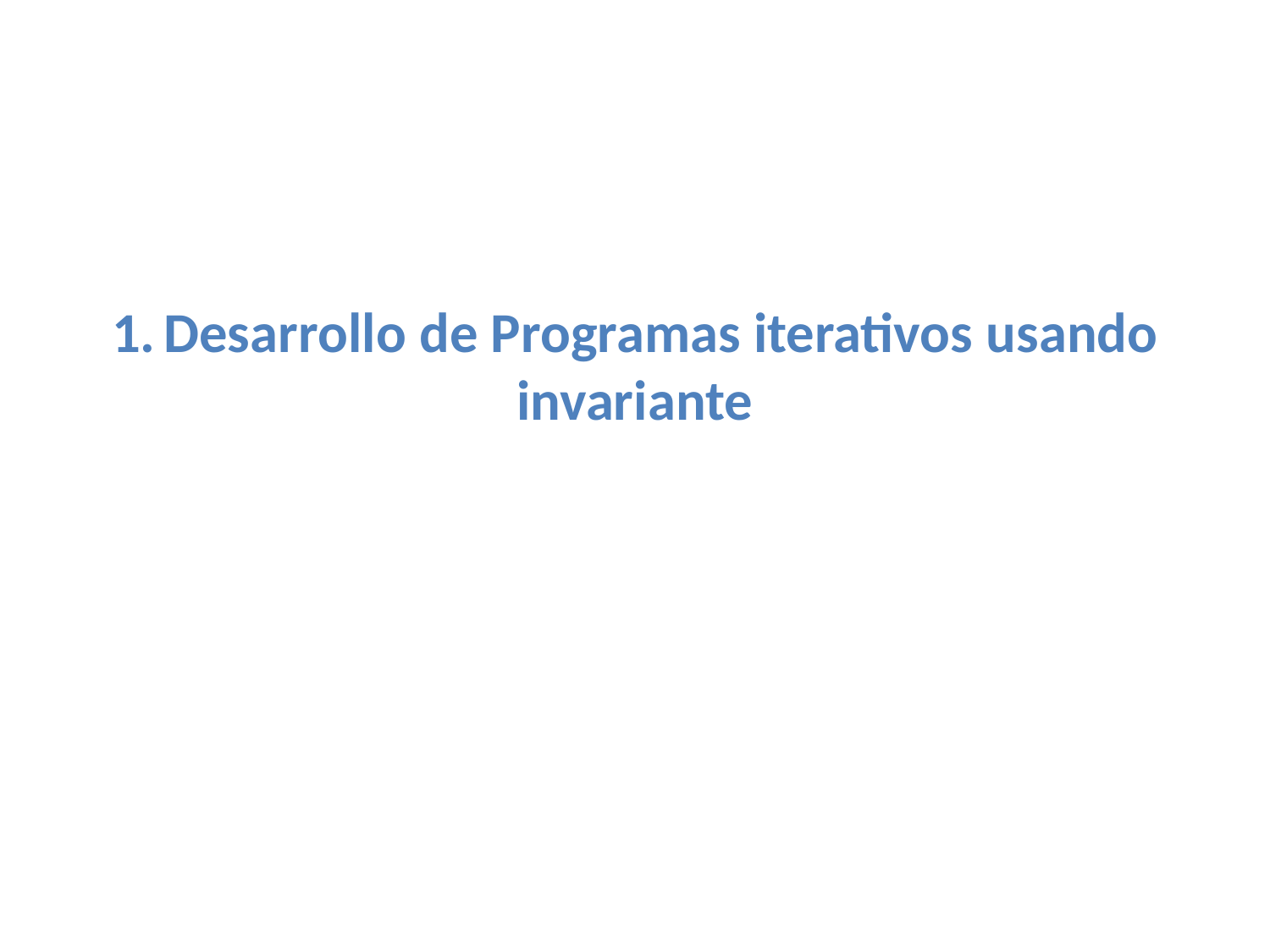

# 1.  Desarrollo de Programas iterativos usando invariante